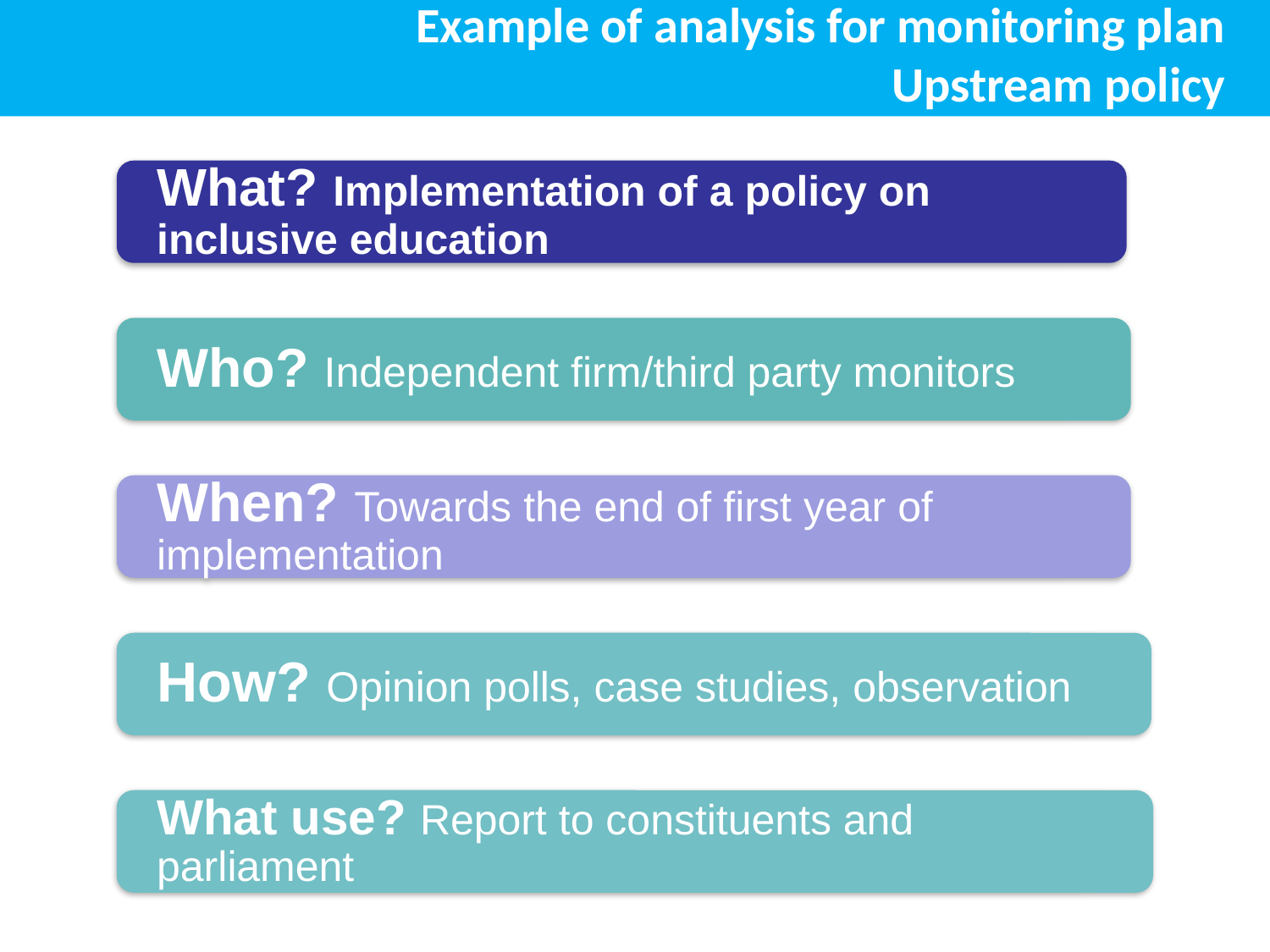

# Example of analysis for monitoring plan Upstream policy
What? Implementation of a policy on inclusive education
Who? Independent firm/third party monitors
When? Towards the end of first year of implementation
How? Opinion polls, case studies, observation
What use? Report to constituents and parliament